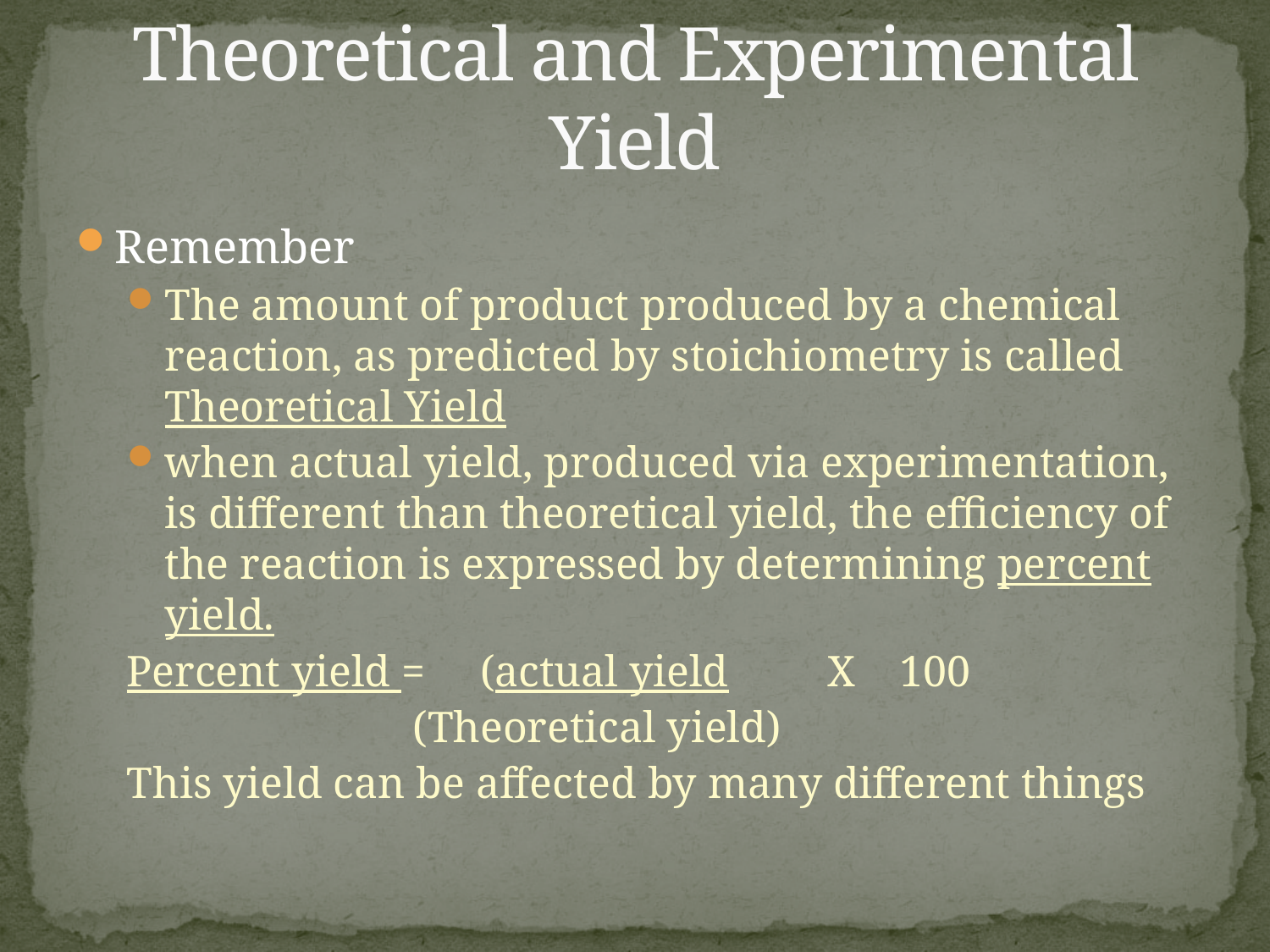

# Theoretical and Experimental Yield
Remember
The amount of product produced by a chemical reaction, as predicted by stoichiometry is called Theoretical Yield
when actual yield, produced via experimentation, is different than theoretical yield, the efficiency of the reaction is expressed by determining percent yield.
Percent yield =     (actual yield         X    100
                          (Theoretical yield)
This yield can be affected by many different things